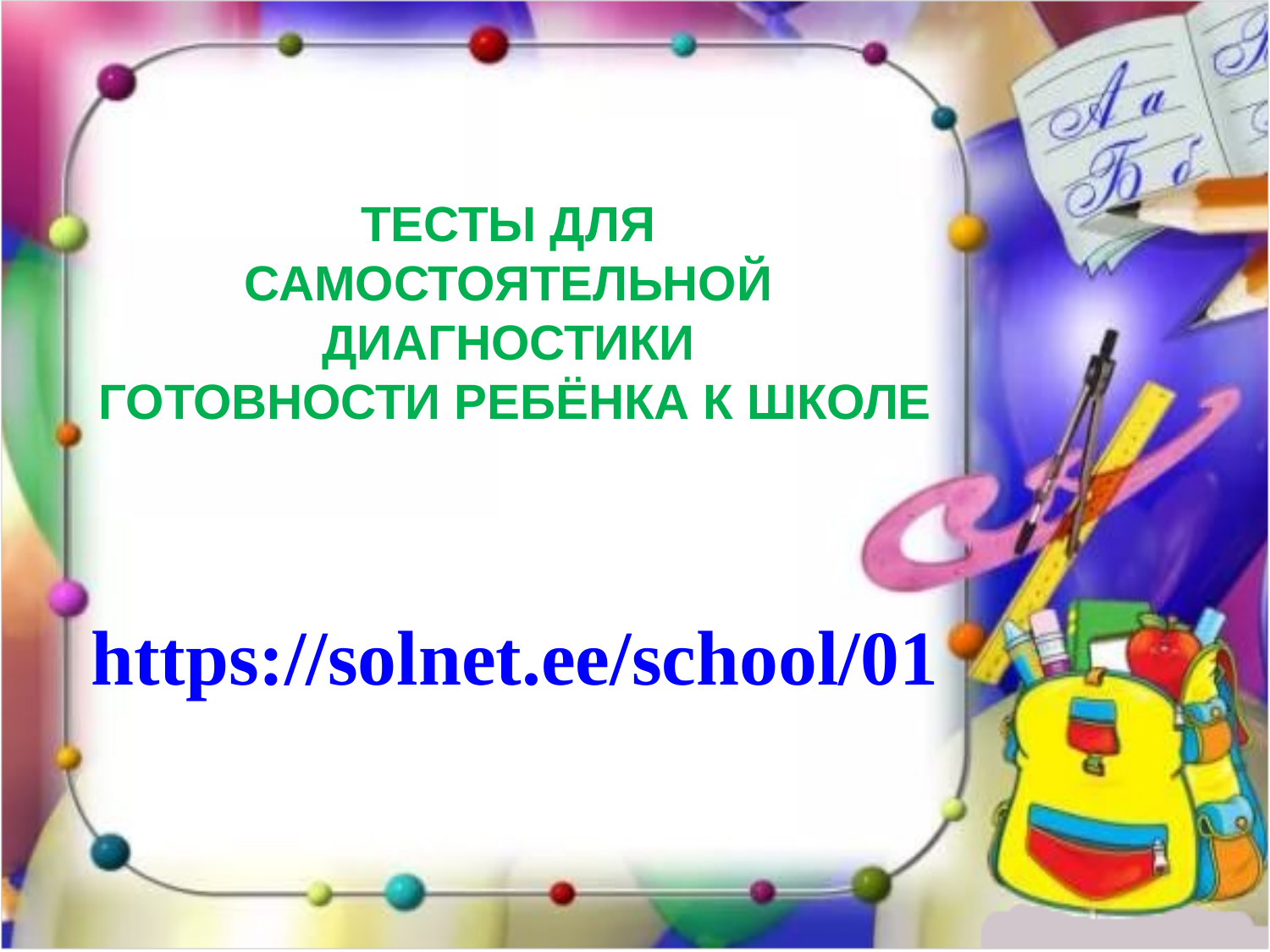

ТЕСТЫ ДЛЯ
САМОСТОЯТЕЛЬНОЙ
ДИАГНОСТИКИ
ГОТОВНОСТИ РЕБЁНКА К ШКОЛЕ
https://solnet.ee/school/01